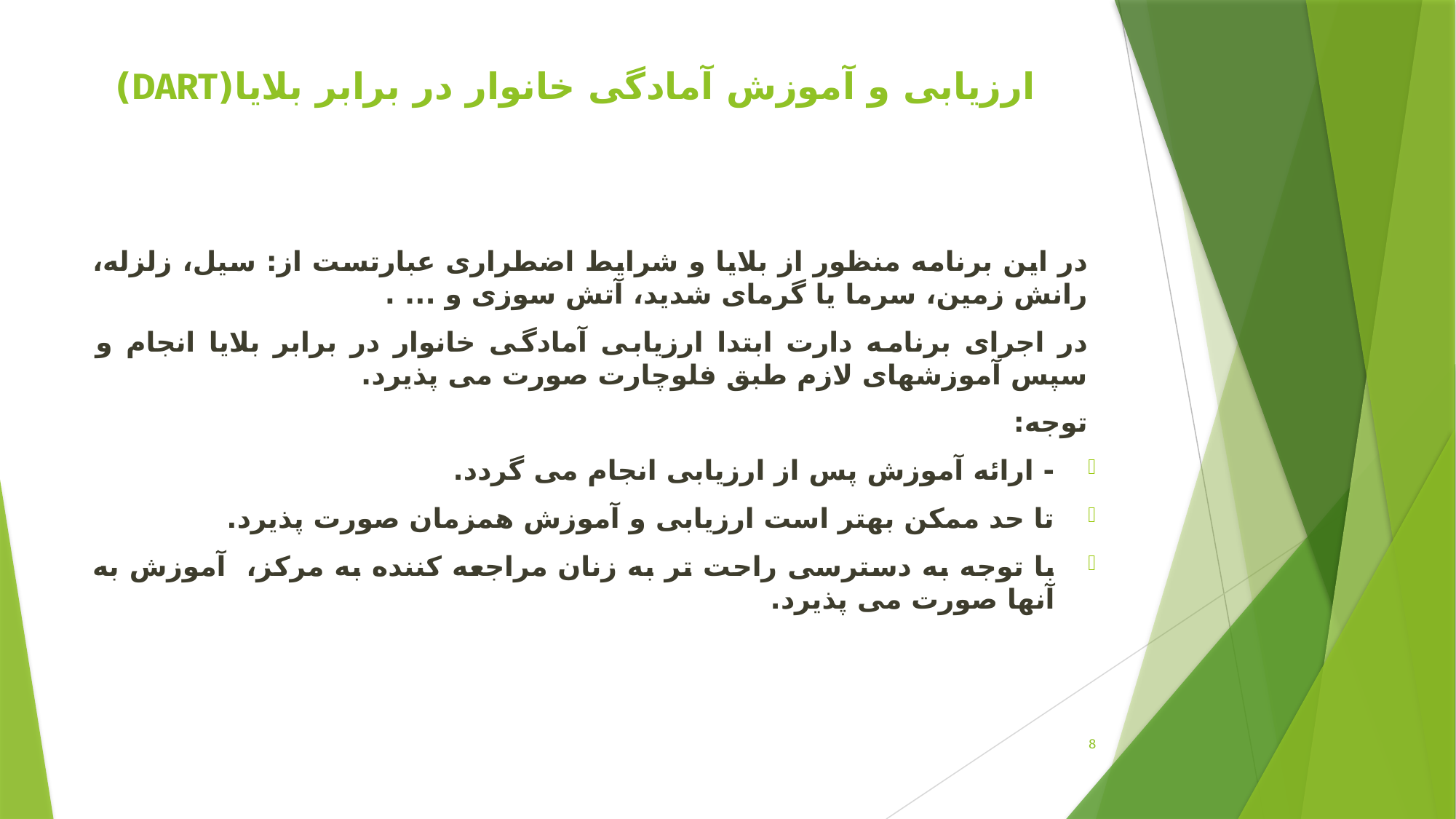

# ارزیابی و آموزش آمادگی خانوار در برابر بلایا(DART)

در این برنامه منظور از بلایا و شرایط اضطراری عبارتست از: سیل، زلزله، رانش زمین، سرما یا گرمای شدید، آتش سوزی و ... .
در اجرای برنامه دارت ابتدا ارزیابی آمادگی خانوار در برابر بلایا انجام و سپس آموزشهای لازم طبق فلوچارت صورت می پذیرد.
توجه:
- ارائه آموزش پس از ارزیابی انجام می گردد.
تا حد ممکن بهتر است ارزیابی و آموزش همزمان صورت پذیرد.
با توجه به دسترسی راحت تر به زنان مراجعه کننده به مرکز،  آموزش به آنها صورت می پذیرد.

8